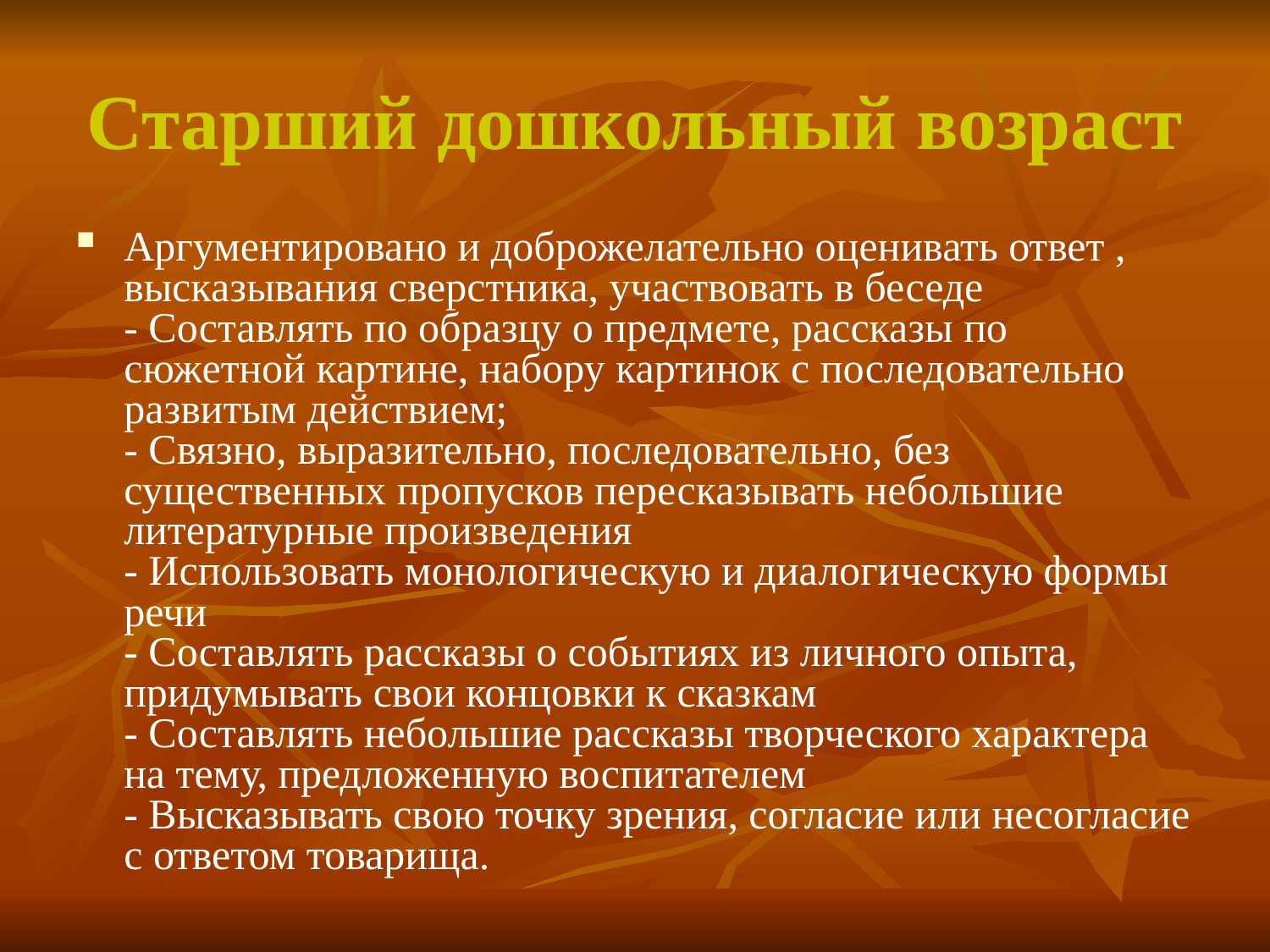

# Старший дошкольный возраст
Аргументировано и доброжелательно оценивать ответ , высказывания сверстника, участвовать в беседе
- Составлять по образцу о предмете, рассказы по сюжетной картине, набору картинок с последовательно развитым действием;
- Связно, выразительно, последовательно, без существенных пропусков пересказывать небольшие литературные произведения
- Использовать монологическую и диалогическую формы речи
- Составлять рассказы о событиях из личного опыта, придумывать свои концовки к сказкам
- Составлять небольшие рассказы творческого характера на тему, предложенную воспитателем
- Высказывать свою точку зрения, согласие или несогласие с ответом товарища.